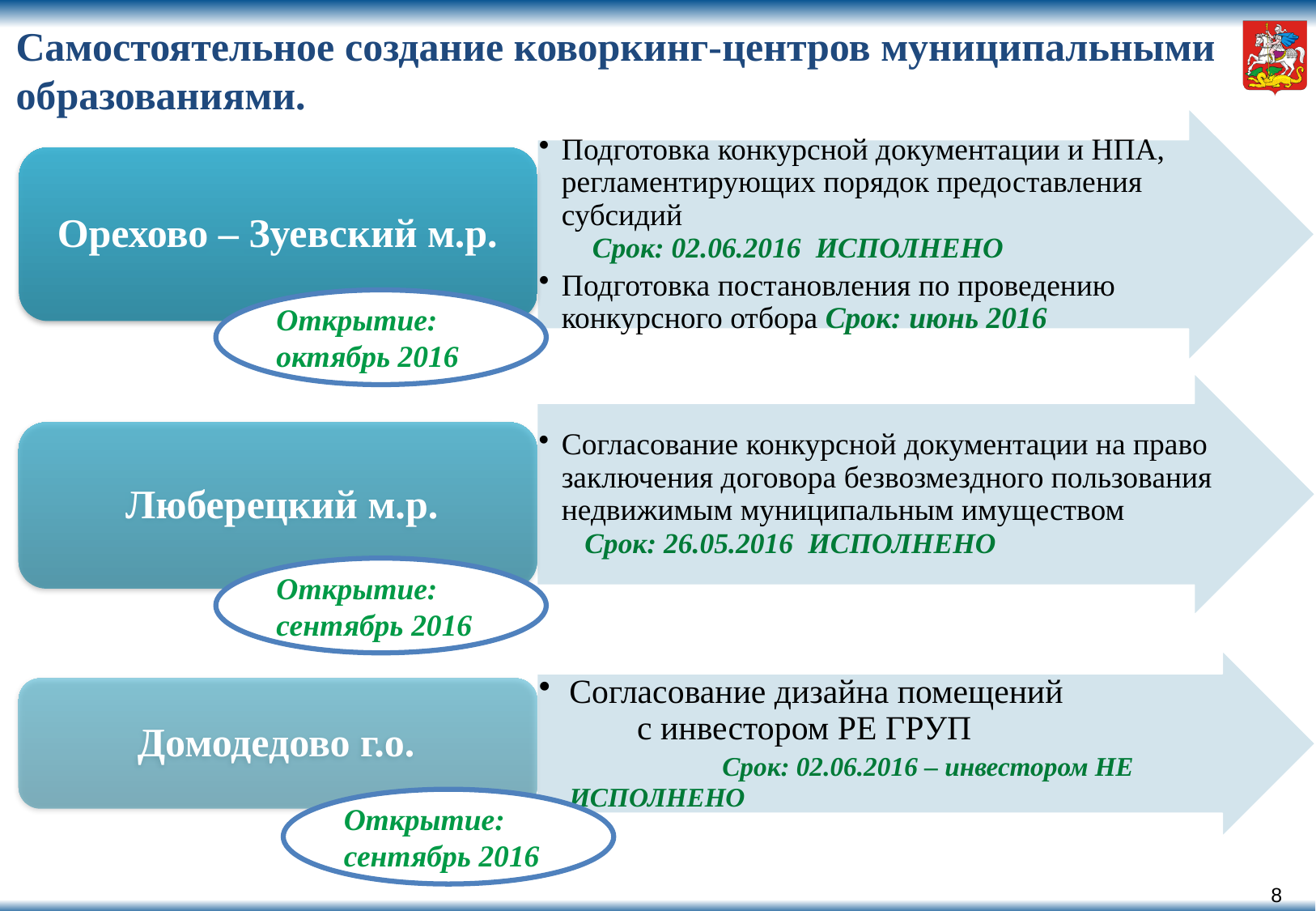

# Самостоятельное создание коворкинг-центров муниципальными образованиями.
Подготовка конкурсной документации и НПА, регламентирующих порядок предоставления субсидий                                                                          Срок: 02.06.2016  ИСПОЛНЕНО
Подготовка постановления по проведению конкурсного отбора Срок: июнь 2016
Орехово – Зуевский м.р.
Согласование конкурсной документации на право заключения договора безвозмездного пользования недвижимым муниципальным имуществом                Срок: 26.05.2016  ИСПОЛНЕНО
Люберецкий м.р.
Согласование дизайна помещений                              с инвестором РЕ ГРУП                                                   Срок: 02.06.2016 – инвестором НЕ ИСПОЛНЕНО
Домодедово г.о.
Открытие:
октябрь 2016
Открытие:
сентябрь 2016
Открытие:
сентябрь 2016
8